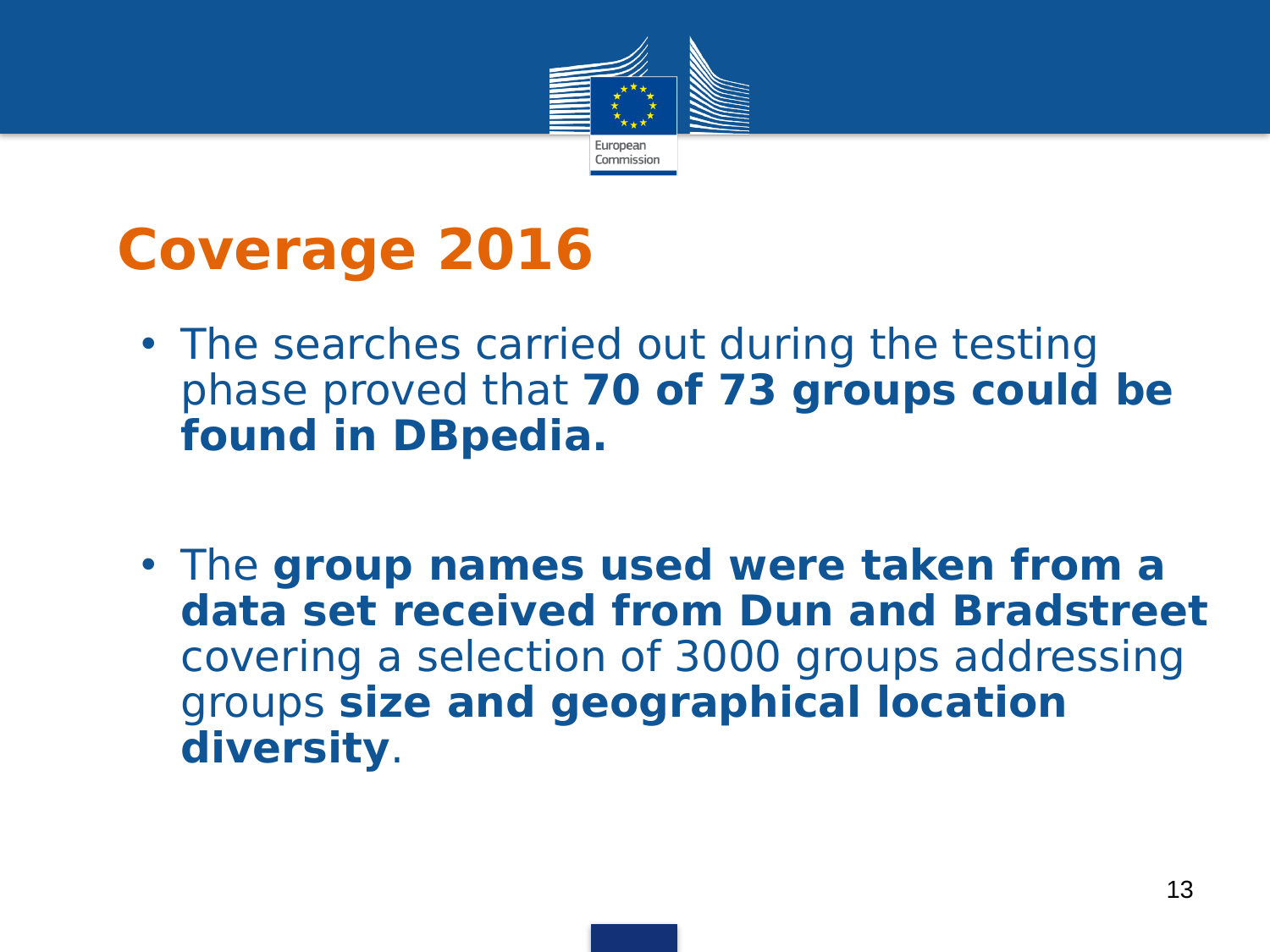

# Coverage 2016
The searches carried out during the testing phase proved that 70 of 73 groups could be found in DBpedia.

The group names used were taken from a data set received from Dun and Bradstreet covering a selection of 3000 groups addressing groups size and geographical location diversity.

13